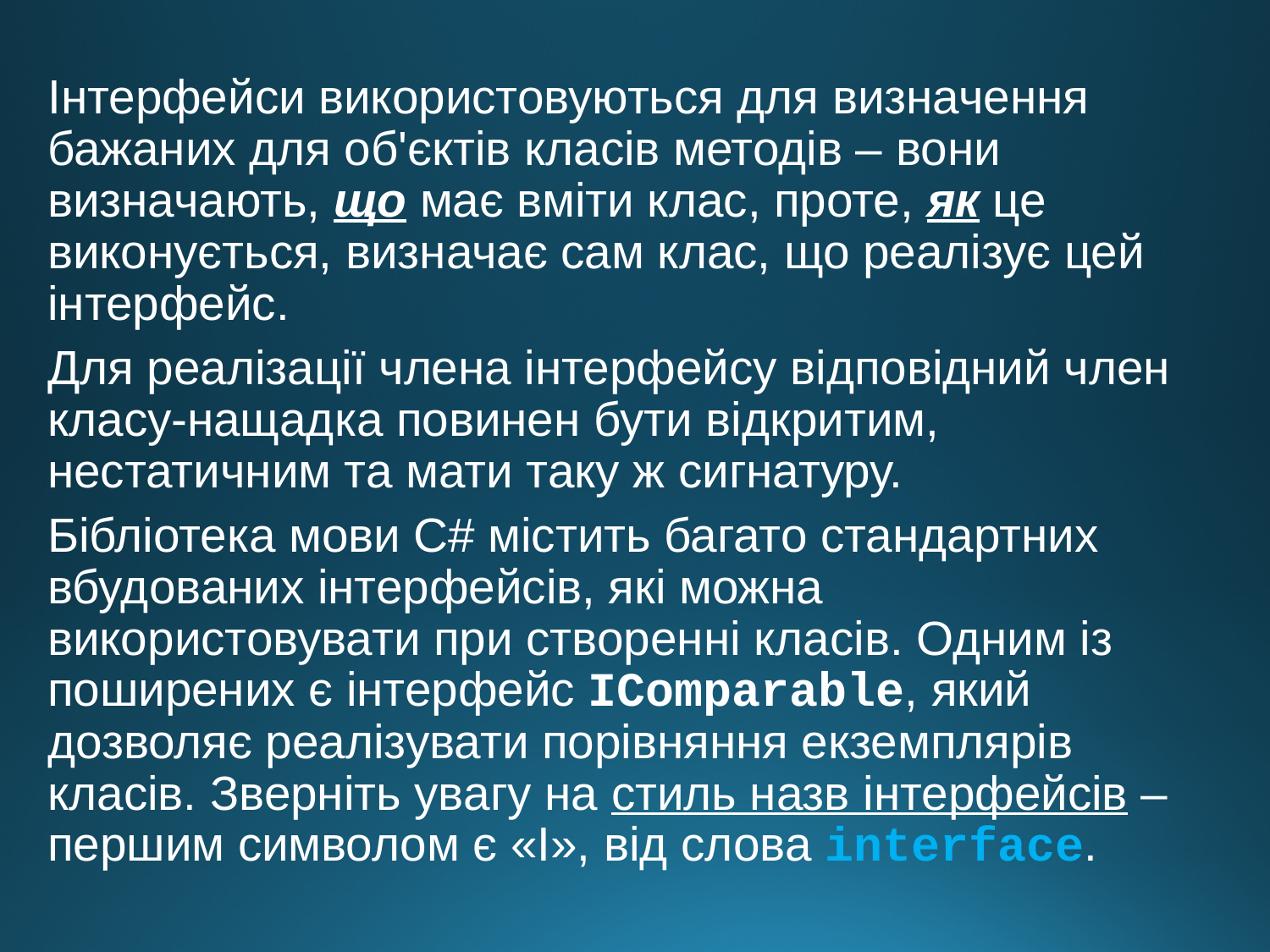

Інтерфейси використовуються для визначення бажаних для об'єктів класів методів – вони визначають, що має вміти клас, проте, як це виконується, визначає сам клас, що реалізує цей інтерфейс.
Для реалізації члена інтерфейсу відповідний член класу-нащадка повинен бути відкритим, нестатичним та мати таку ж сигнатуру.
Бібліотека мови С# містить багато стандартних вбудованих інтерфейсів, які можна використовувати при створенні класів. Одним із поширених є інтерфейс IComparable, який дозволяє реалізувати порівняння екземплярів класів. Зверніть увагу на стиль назв інтерфейсів – першим символом є «I», від слова interface.